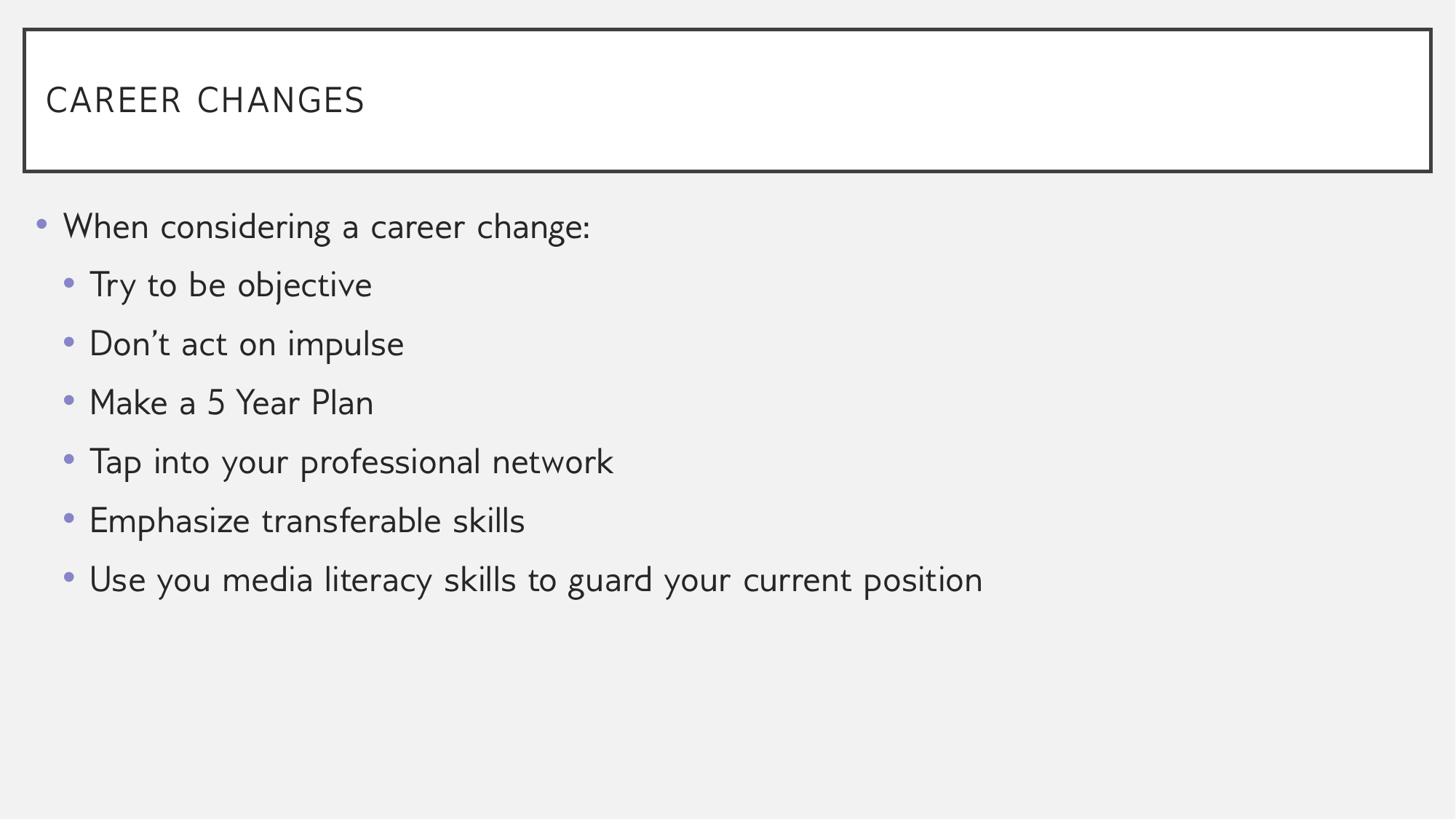

# Career Changes
When considering a career change:
Try to be objective
Don’t act on impulse
Make a 5 Year Plan
Tap into your professional network
Emphasize transferable skills
Use you media literacy skills to guard your current position